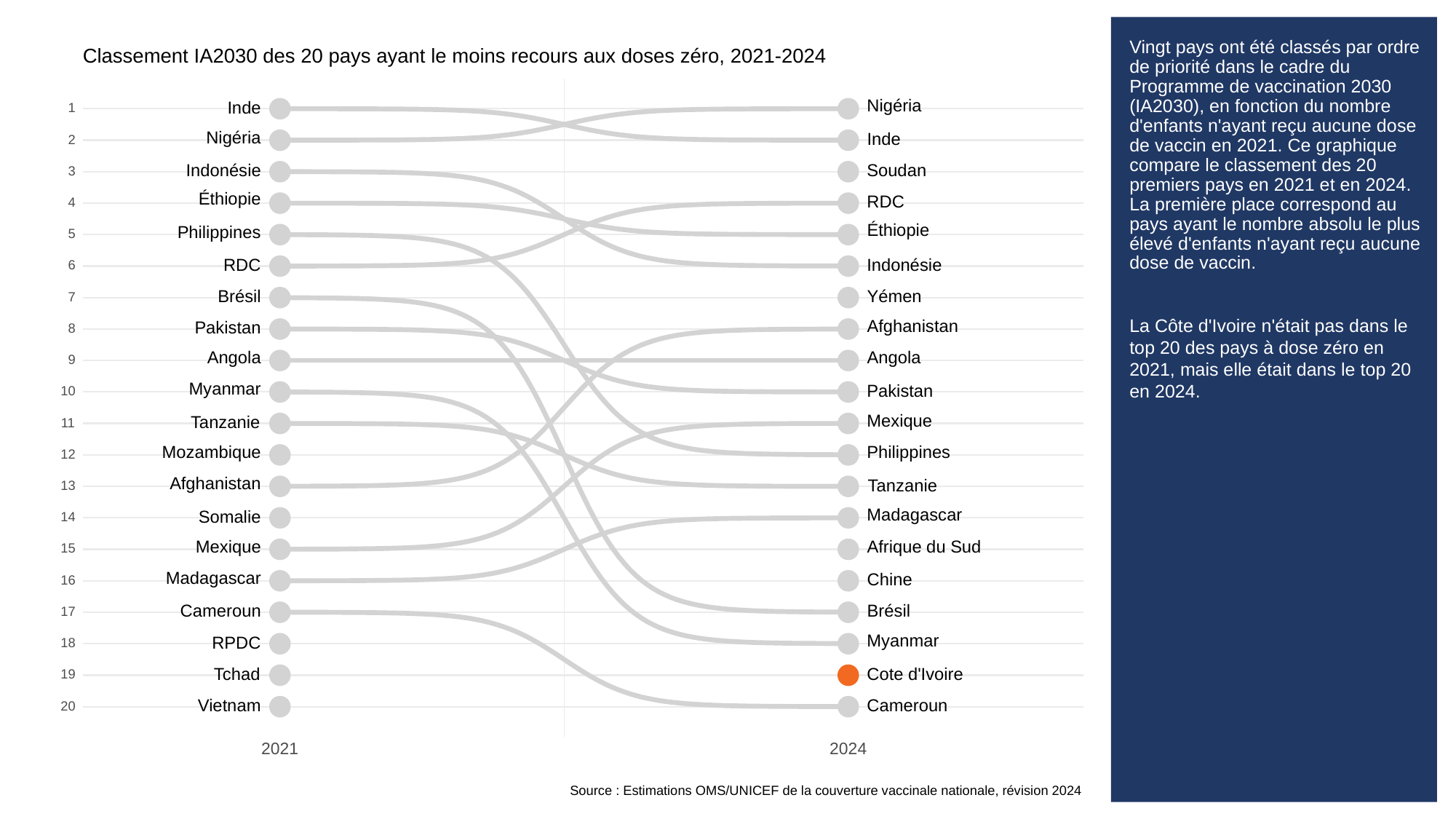

# Vingt pays ont été classés par ordre de priorité dans le cadre du Programme de vaccination 2030 (IA2030), en fonction du nombre d'enfants n'ayant reçu aucune dose de vaccin en 2021. Ce graphique compare le classement des 20 premiers pays en 2021 et en 2024. La première place correspond au pays ayant le nombre absolu le plus élevé d'enfants n'ayant reçu aucune dose de vaccin.

La Côte d'Ivoire n'était pas dans le top 20 des pays à dose zéro en 2021, mais elle était dans le top 20 en 2024.

Classement IA2030 des 20 pays ayant le moins recours aux doses zéro, 2021-2024

Nigéria
Inde
1

Nigéria
Inde
2

Soudan
Indonésie
3

Éthiopie

RDC
4

Éthiopie

Philippines
5

RDC
Indonésie
6

Brésil
Yémen
7

Afghanistan
Pakistan
8

Angola
Angola
9

Myanmar
Pakistan
10

Mexique
Tanzanie
11

Mozambique
Philippines
12

Afghanistan
Tanzanie
13

Madagascar
Somalie
14

Afrique du Sud
Mexique
15

Madagascar
Chine
16

Cameroun
Brésil
17

Myanmar
RPDC
18

Cote d'Ivoire
Tchad
19

Cameroun
Vietnam
20

2021
2024
Source : Estimations OMS/UNICEF de la couverture vaccinale nationale, révision 2024